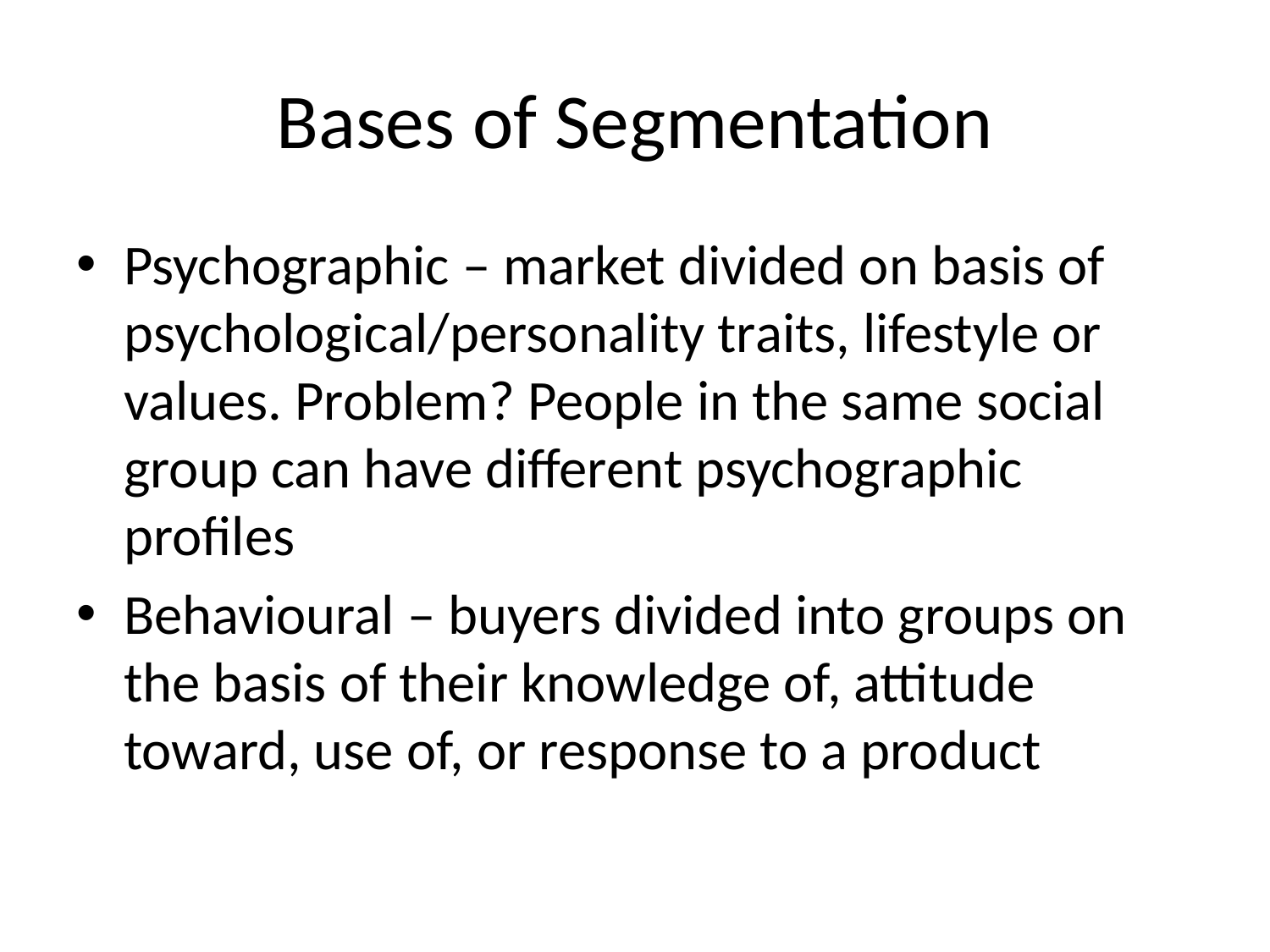

# Bases of Segmentation
Psychographic – market divided on basis of psychological/personality traits, lifestyle or values. Problem? People in the same social group can have different psychographic profiles
Behavioural – buyers divided into groups on the basis of their knowledge of, attitude toward, use of, or response to a product